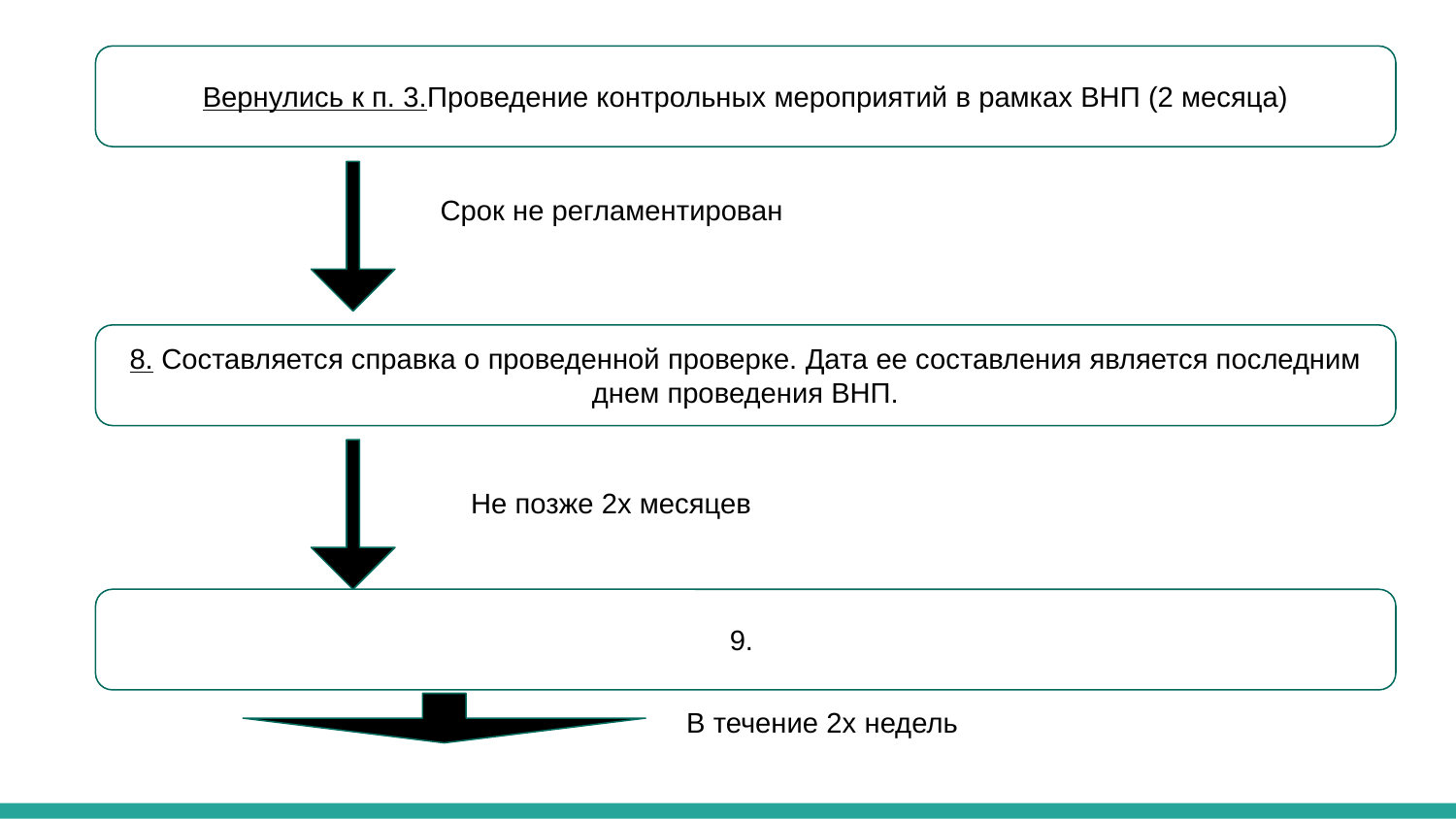

Вернулись к п. 3.Проведение контрольных мероприятий в рамках ВНП (2 месяца)

Срок не регламентирован
8. Составляется справка о проведенной проверке. Дата ее составления является последним днем проведения ВНП.

Не позже 2х месяцев

9.
В течение 2х недель